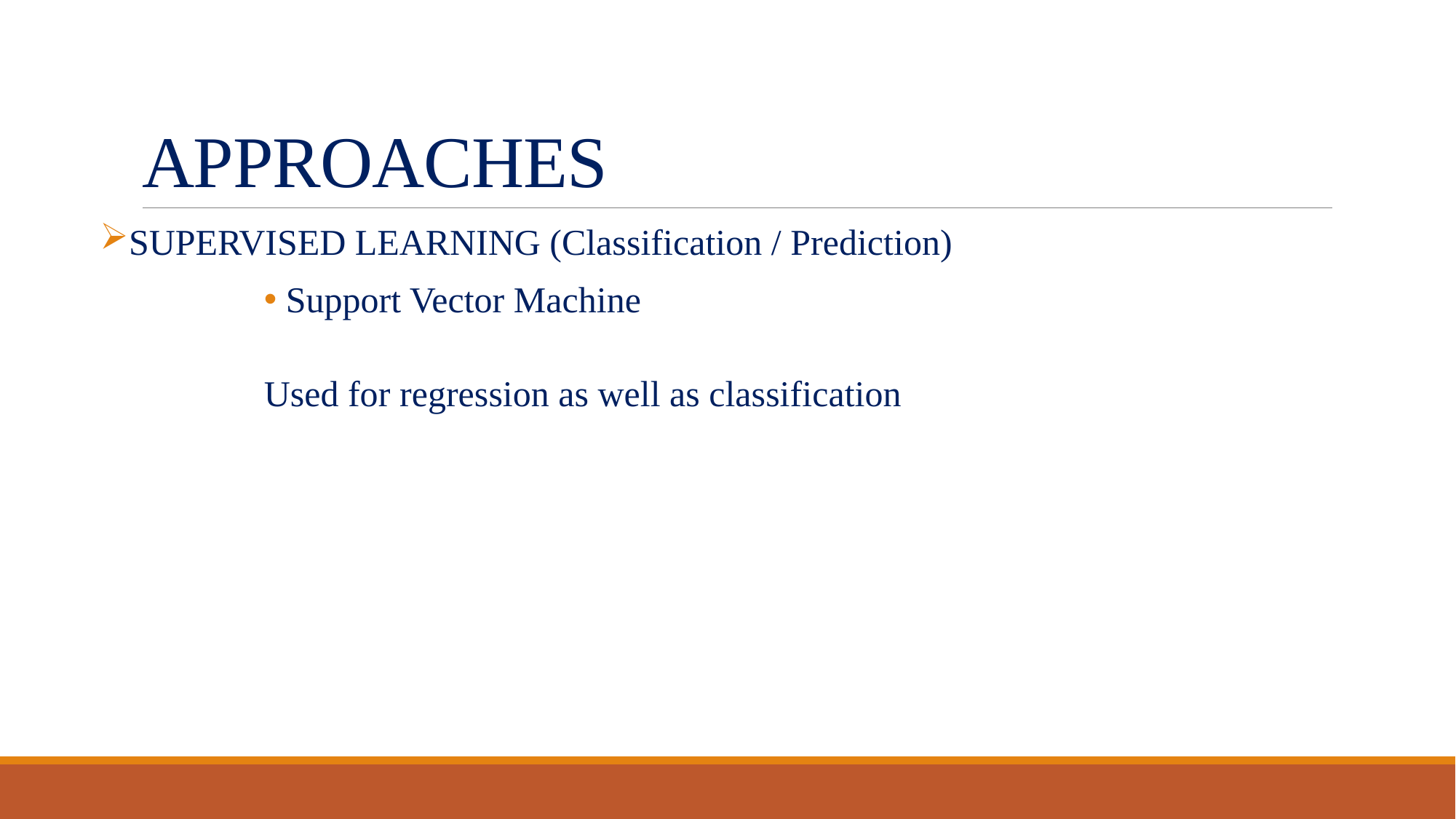

# APPROACHES
SUPERVISED LEARNING (Classification / Prediction)
 Support Vector Machine
Used for regression as well as classification